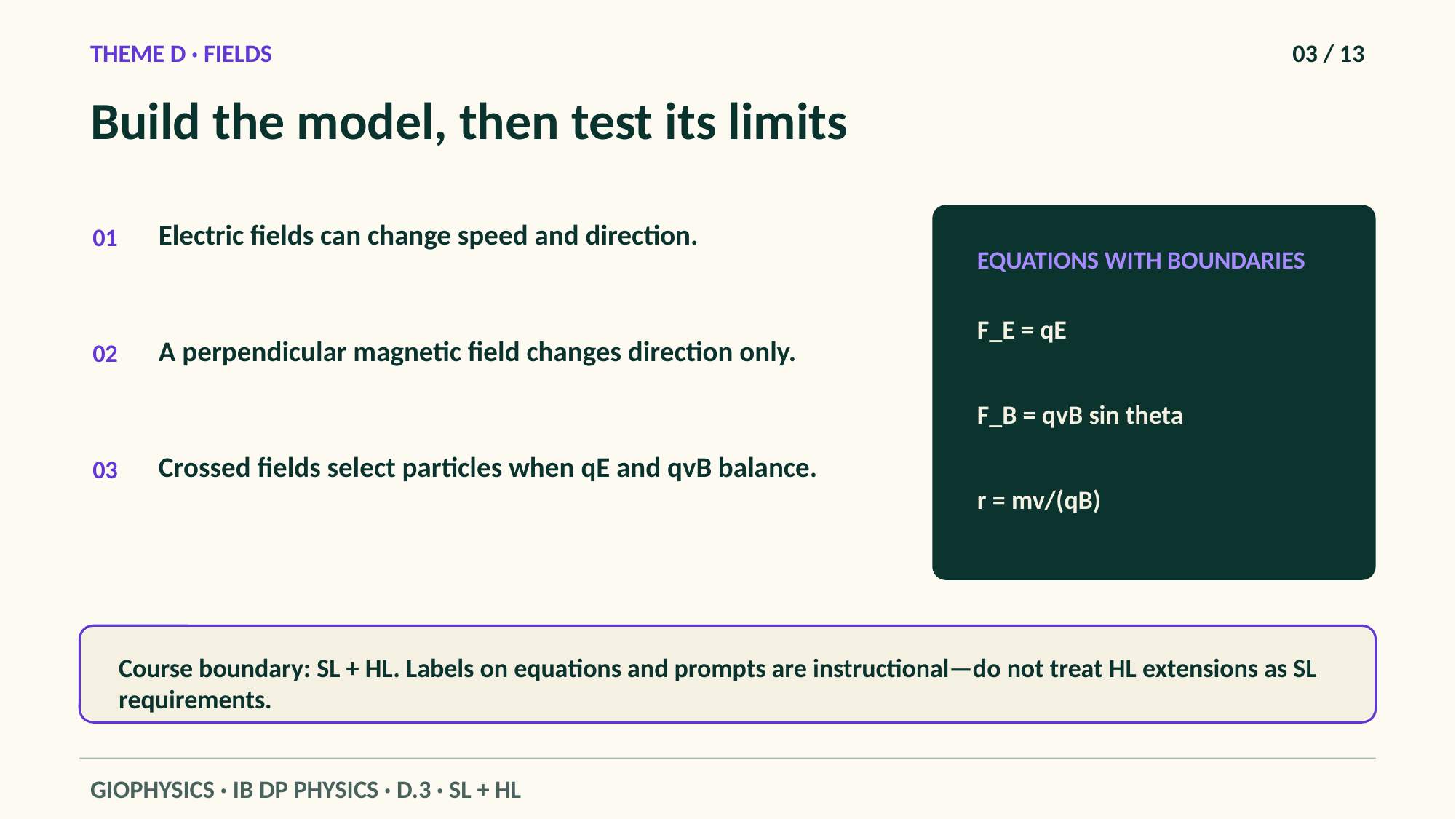

THEME D · FIELDS
03 / 13
Build the model, then test its limits

Electric fields can change speed and direction.
01
EQUATIONS WITH BOUNDARIES
F_E = qE
A perpendicular magnetic field changes direction only.
02
F_B = qvB sin theta
Crossed fields select particles when qE and qvB balance.
03
r = mv/(qB)

Course boundary: SL + HL. Labels on equations and prompts are instructional—do not treat HL extensions as SL requirements.

GIOPHYSICS · IB DP PHYSICS · D.3 · SL + HL